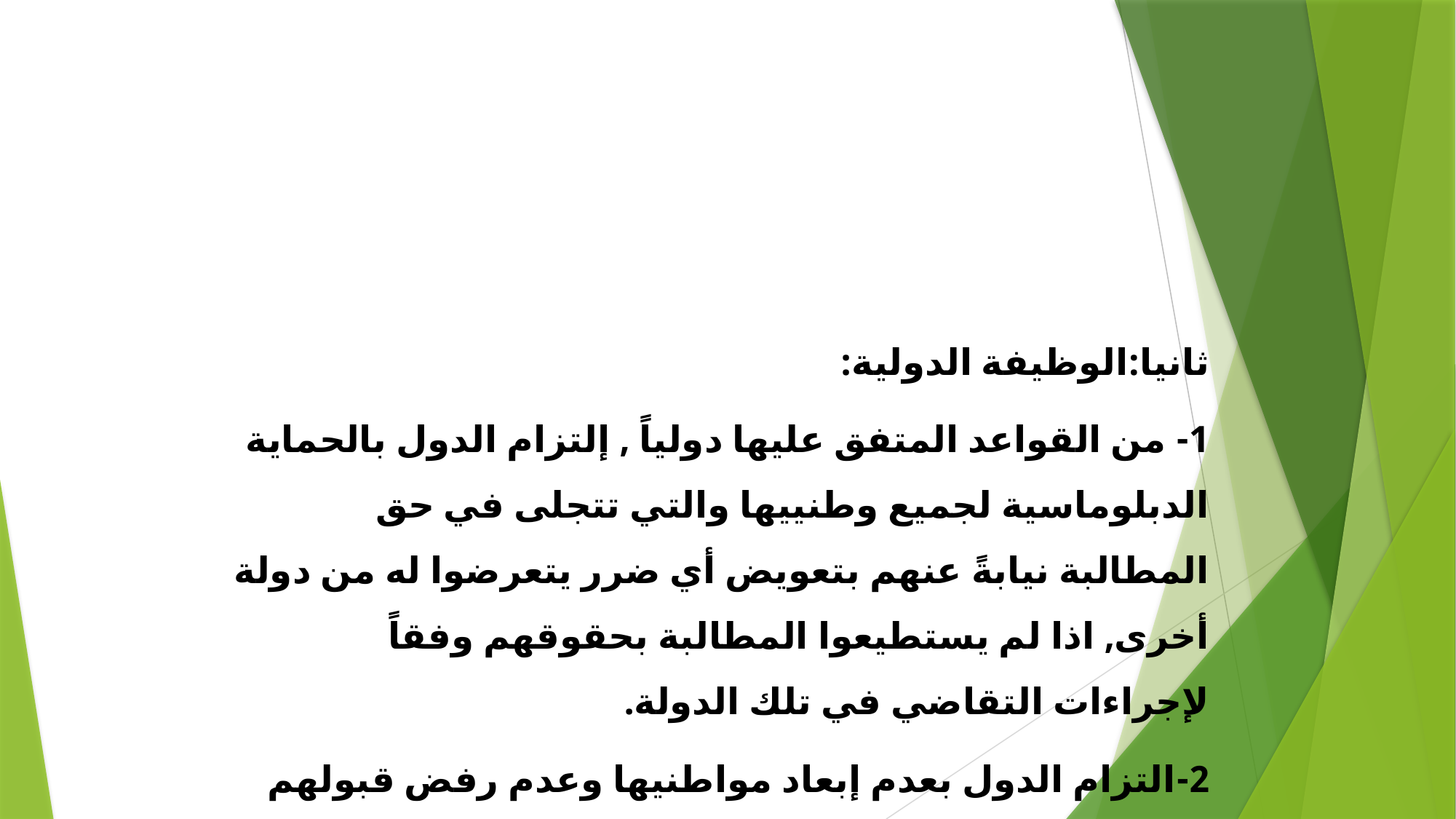

ثانيا:الوظيفة الدولية:
1- من القواعد المتفق عليها دولياً , إلتزام الدول بالحماية الدبلوماسية لجميع وطنييها والتي تتجلى في حق المطالبة نيابةً عنهم بتعويض أي ضرر يتعرضوا له من دولة أخرى, اذا لم يستطيعوا المطالبة بحقوقهم وفقاً لإجراءات التقاضي في تلك الدولة.
2-التزام الدول بعدم إبعاد مواطنيها وعدم رفض قبولهم عند إبعادهم من دولة اخرى.